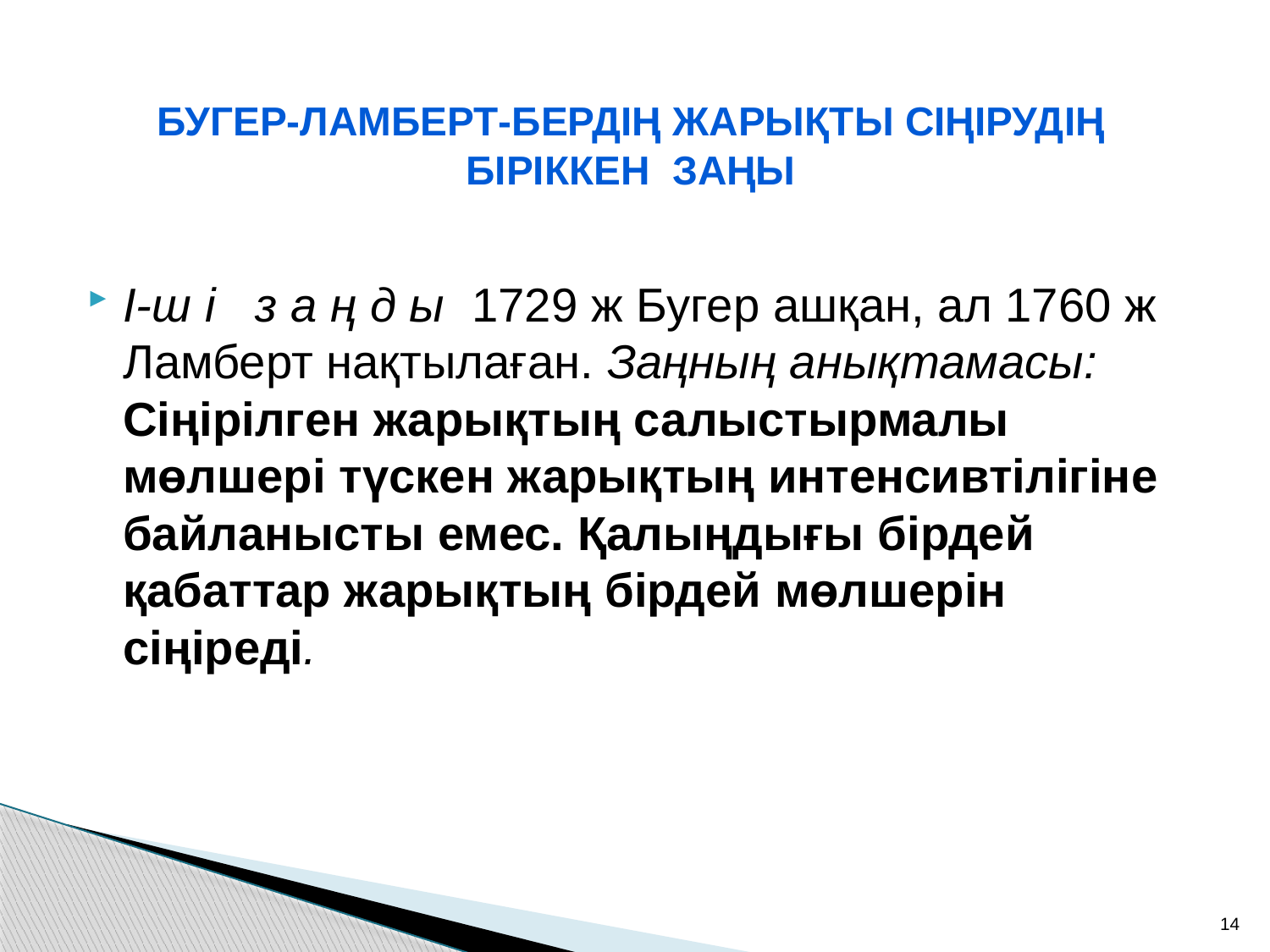

# Бугер-Ламберт-Бердің жарықты сіңірудің біріккен  заңы
І-ш і   з а ң д ы  1729 ж Бугер ашқан, ал 1760 ж Ламберт нақтылаған. Заңның анықтамасы: Сіңірілген жарықтың салыстырмалы  мөлшері түскен жарықтың интенсивтілігіне байланысты емес. Қалыңдығы бірдей қабаттар жарықтың бірдей мөлшерін сіңіреді.

14